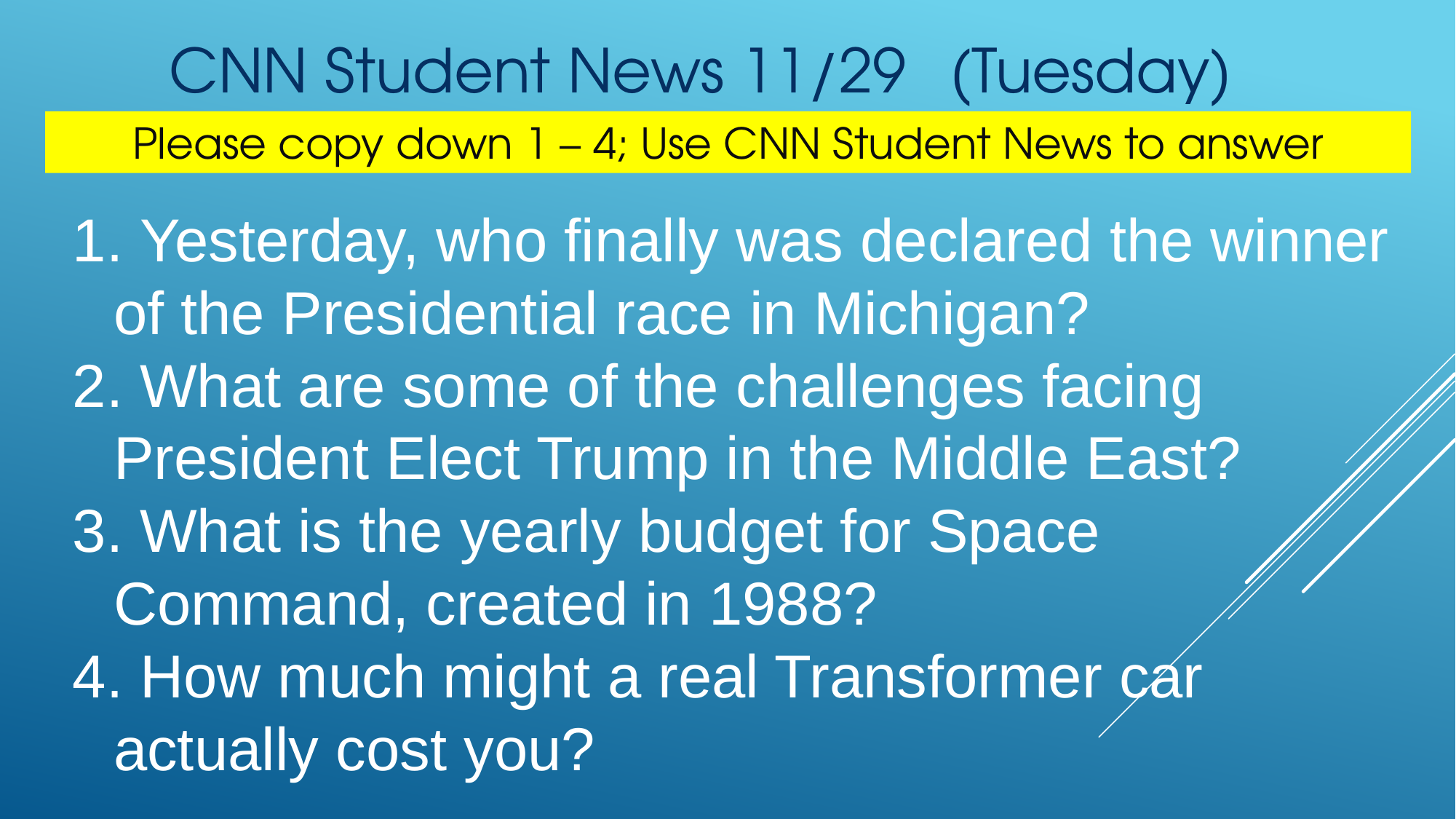

CNN Student News 11/29	 (Tuesday)
Please copy down 1 – 4; Use CNN Student News to answer
 Yesterday, who finally was declared the winner of the Presidential race in Michigan?
 What are some of the challenges facing President Elect Trump in the Middle East?
 What is the yearly budget for Space Command, created in 1988?
 How much might a real Transformer car actually cost you?